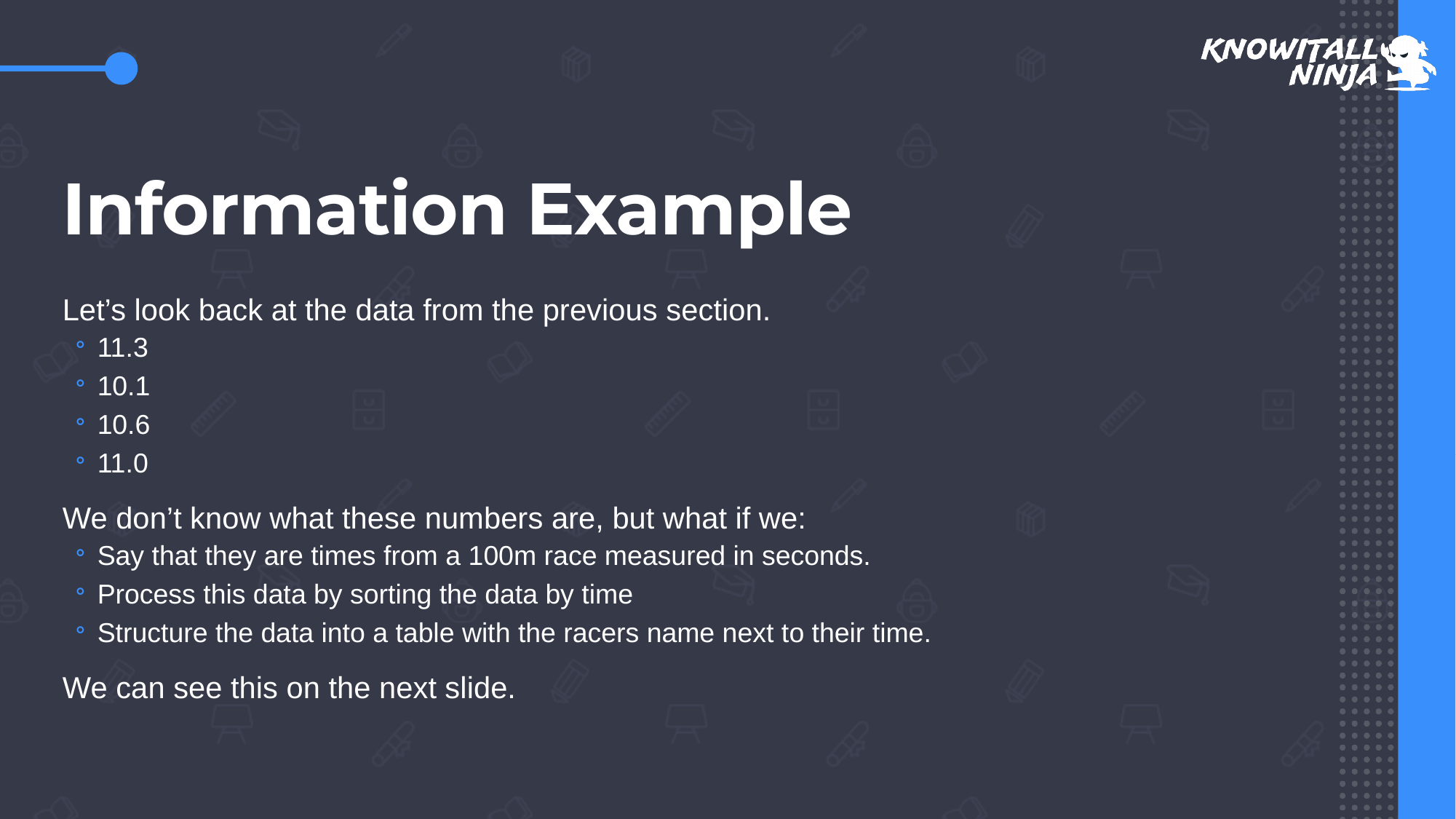

# Information Example
Let’s look back at the data from the previous section.
11.3
10.1
10.6
11.0
We don’t know what these numbers are, but what if we:
Say that they are times from a 100m race measured in seconds.
Process this data by sorting the data by time
Structure the data into a table with the racers name next to their time.
We can see this on the next slide.